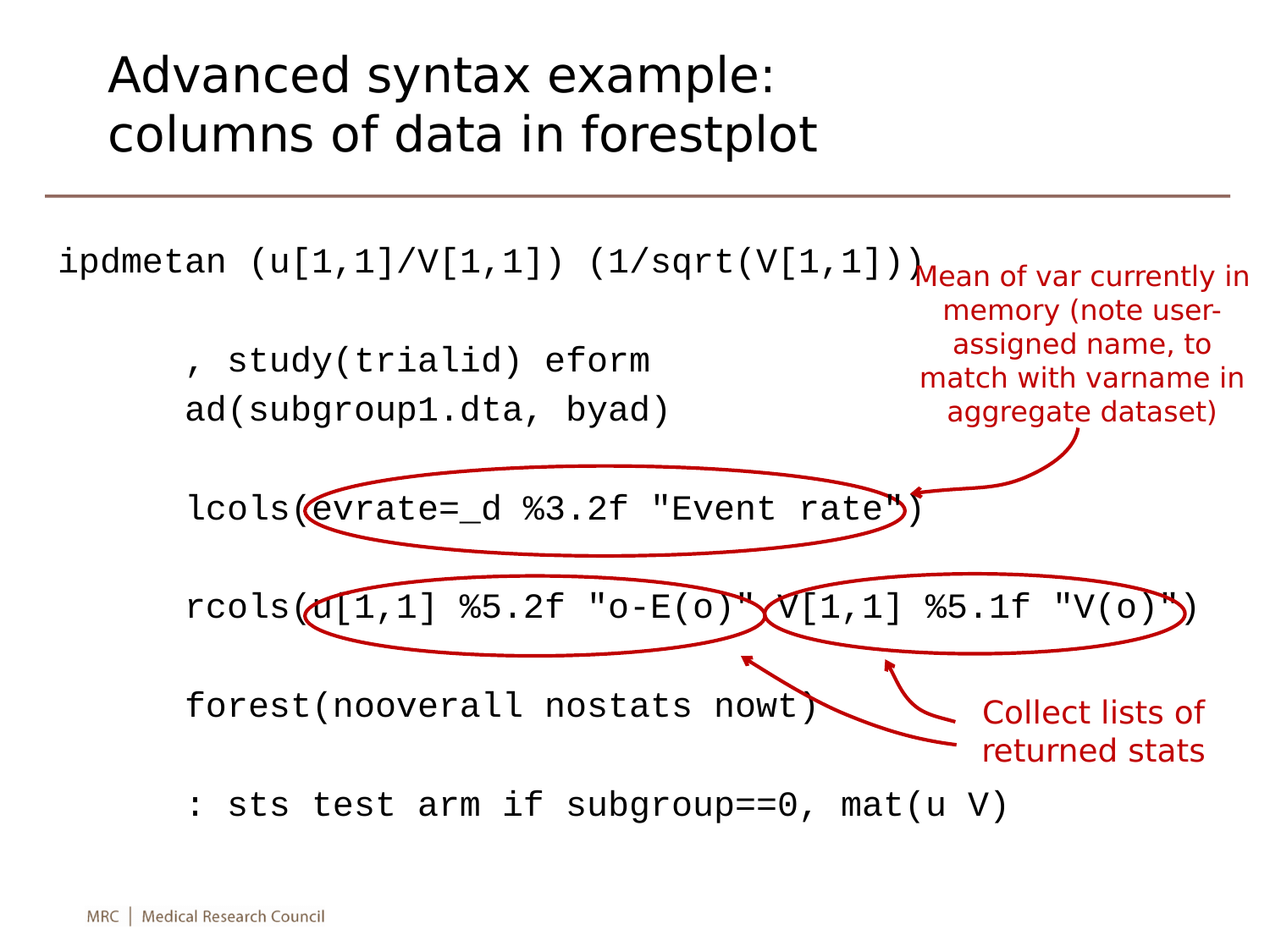

# Advanced syntax example: columns of data in forestplot
ipdmetan (u[1,1]/V[1,1]) (1/sqrt(V[1,1]))

	, study(trialid) eform
	ad(subgroup1.dta, byad)

	lcols(evrate=_d %3.2f "Event rate")

 	rcols(u[1,1] %5.2f "o-E(o)" V[1,1] %5.1f "V(o)")

	forest(nooverall nostats nowt)

	: sts test arm if subgroup==0, mat(u V)
Mean of var currently in memory (note user-assigned name, to match with varname in aggregate dataset)

Collect lists of returned stats